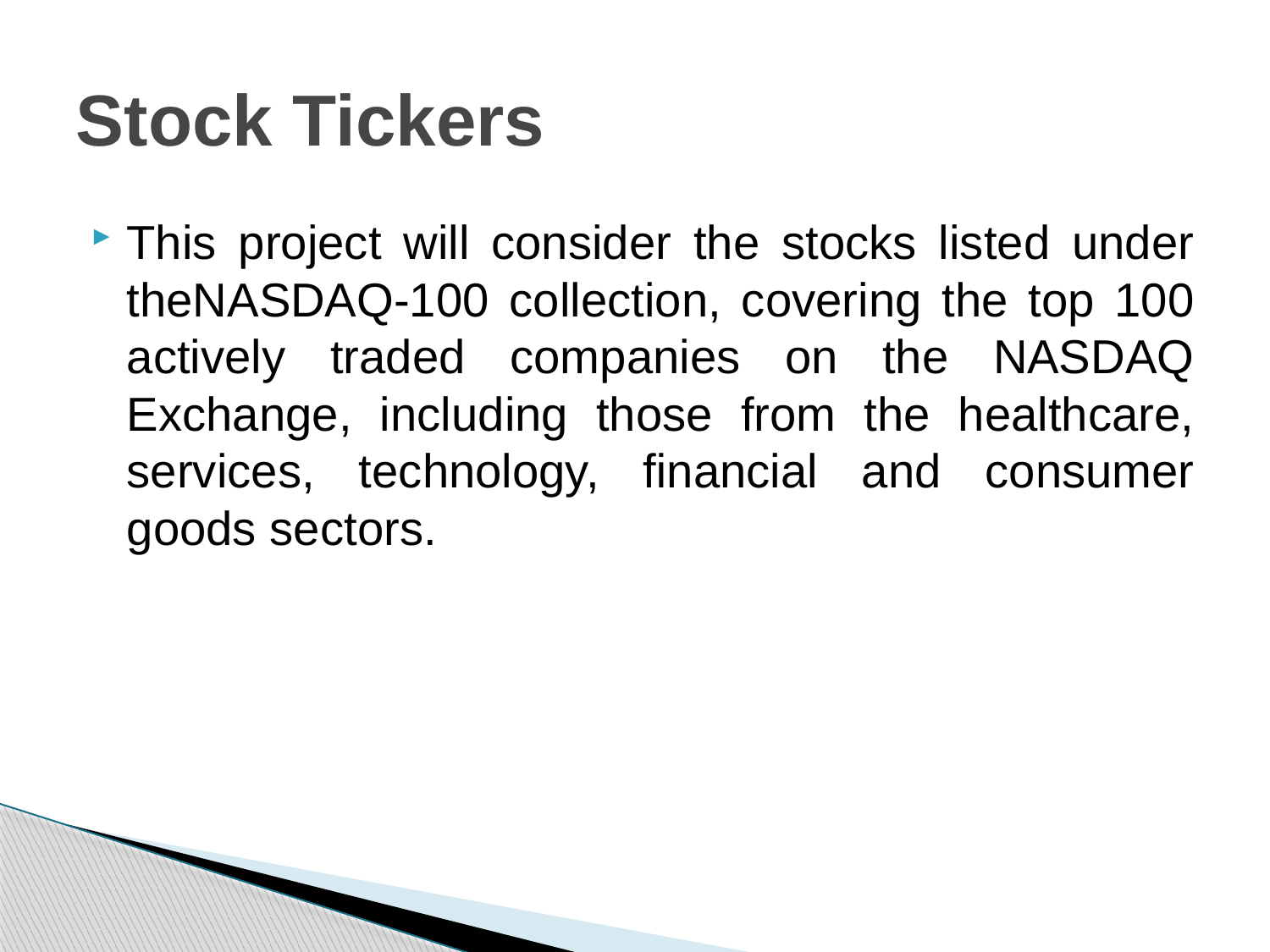

# Stock Tickers
This project will consider the stocks listed under theNASDAQ-100 collection, covering the top 100 actively traded companies on the NASDAQ Exchange, including those from the healthcare, services, technology, ﬁnancial and consumer goods sectors.